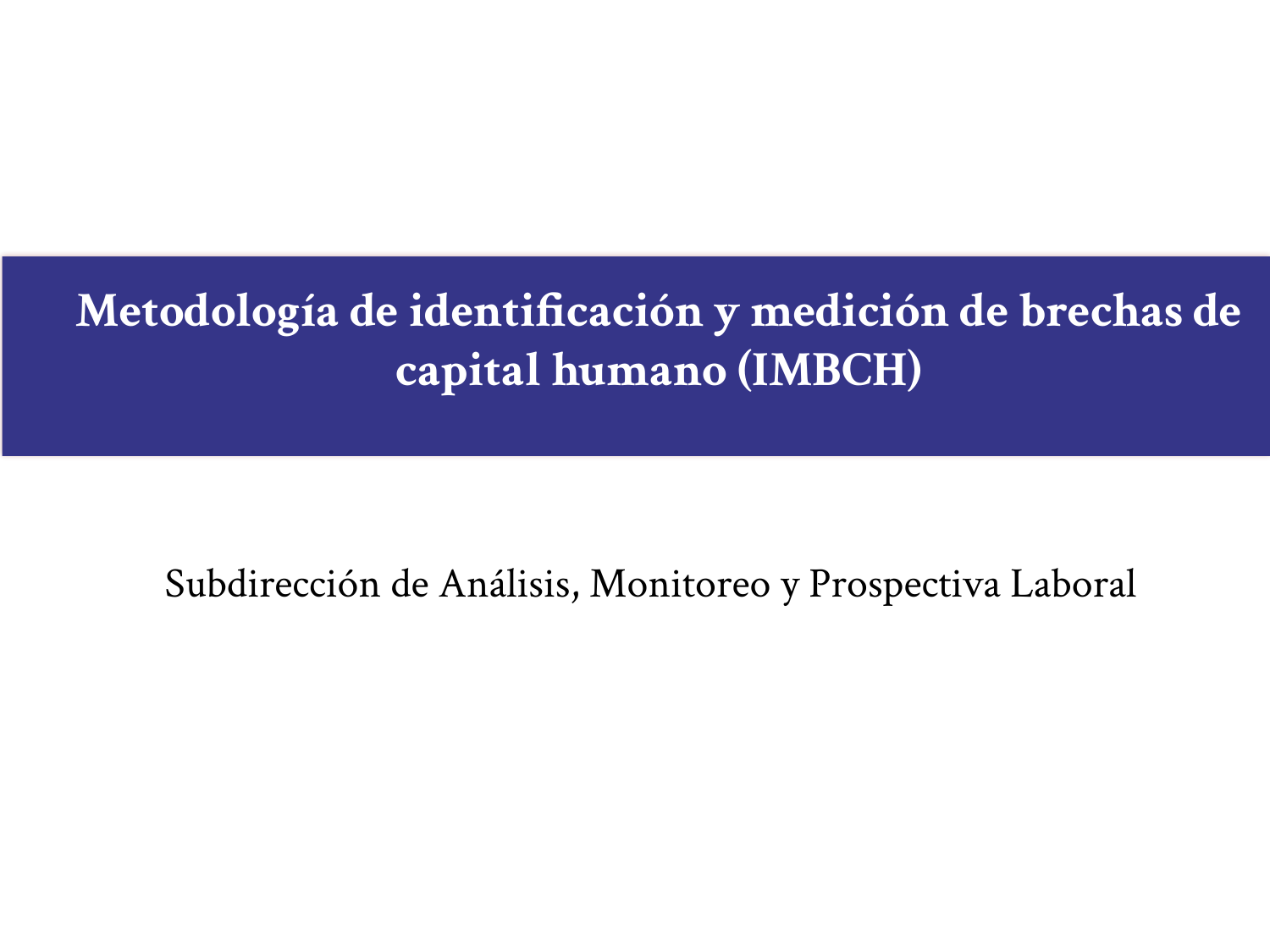

Metodología de identificación y medición de brechas de capital humano (IMBCH)

Subdirección de Análisis, Monitoreo y Prospectiva Laboral